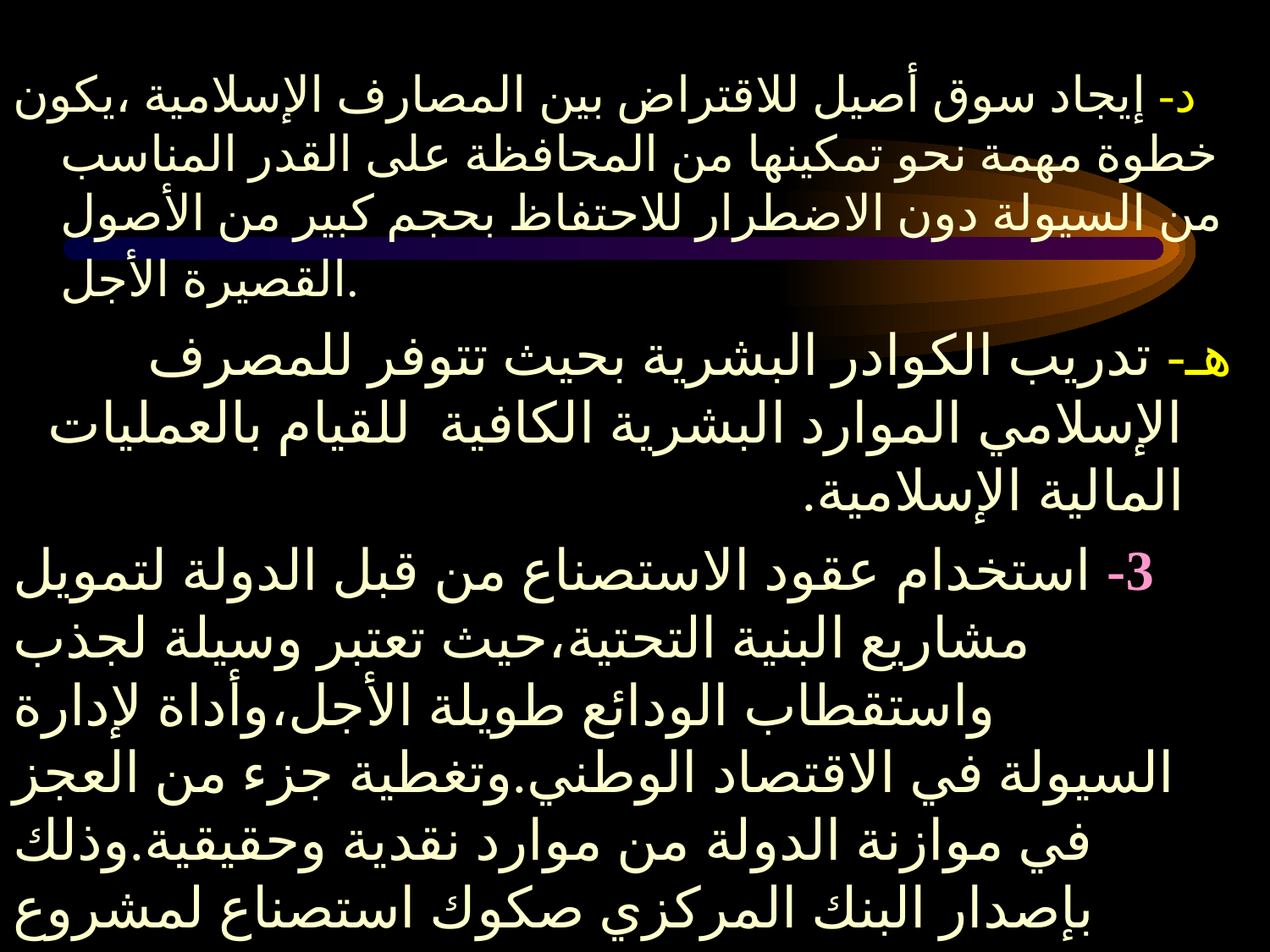

#
د- إيجاد سوق أصيل للاقتراض بين المصارف الإسلامية ،يكون خطوة مهمة نحو تمكينها من المحافظة على القدر المناسب من السيولة دون الاضطرار للاحتفاظ بحجم كبير من الأصول القصيرة الأجل.
هـ- تدريب الكوادر البشرية بحيث تتوفر للمصرف الإسلامي الموارد البشرية الكافية  للقيام بالعمليات المالية الإسلامية.
3- استخدام عقود الاستصناع من قبل الدولة لتمويل مشاريع البنية التحتية،حيث تعتبر وسيلة لجذب واستقطاب الودائع طويلة الأجل،وأداة لإدارة السيولة في الاقتصاد الوطني.وتغطية جزء من العجز في موازنة الدولة من موارد نقدية وحقيقية.وذلك بإصدار البنك المركزي صكوك استصناع لمشروع محدد وتطرح هذه الصكوك للجمهور لشراء تلك الصكوك ويدفع العائد على الصكوك كل ثلاث أشهر بعد انتهاء المشروع لمنح المستثمرين درجة معقولة من السيولة.                                         .